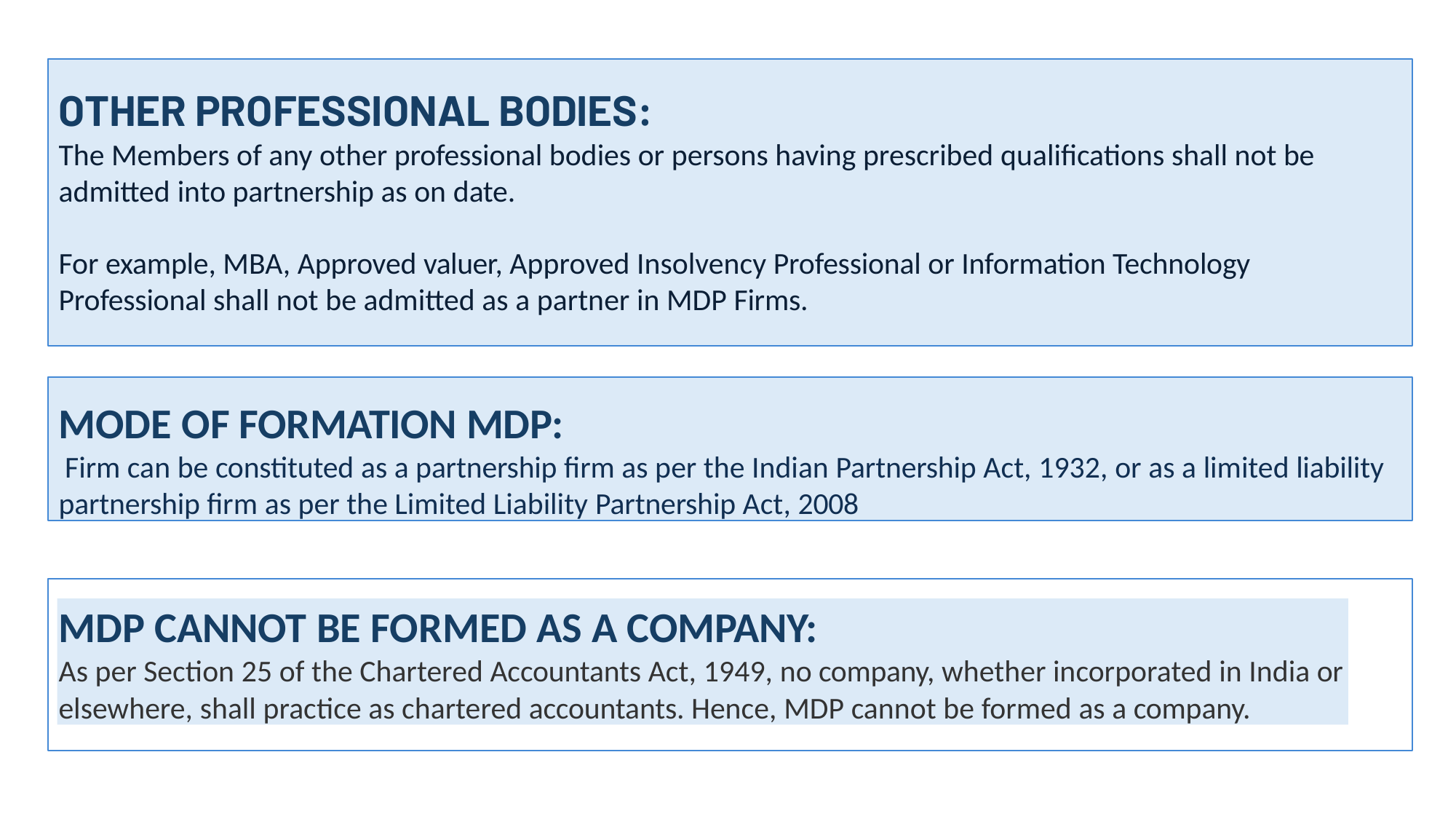

# OTHER PROFESSIONAL BODIES:
The Members of any other professional bodies or persons having prescribed qualifications shall not be admitted into partnership as on date.
For example, MBA, Approved valuer, Approved Insolvency Professional or Information Technology
Professional shall not be admitted as a partner in MDP Firms.
MODE OF FORMATION MDP:
Firm can be constituted as a partnership firm as per the Indian Partnership Act, 1932, or as a limited liability partnership firm as per the Limited Liability Partnership Act, 2008

MDP CANNOT BE FORMED AS A COMPANY:
As per Section 25 of the Chartered Accountants Act, 1949, no company, whether incorporated in India or elsewhere, shall practice as chartered accountants. Hence, MDP cannot be formed as a company.